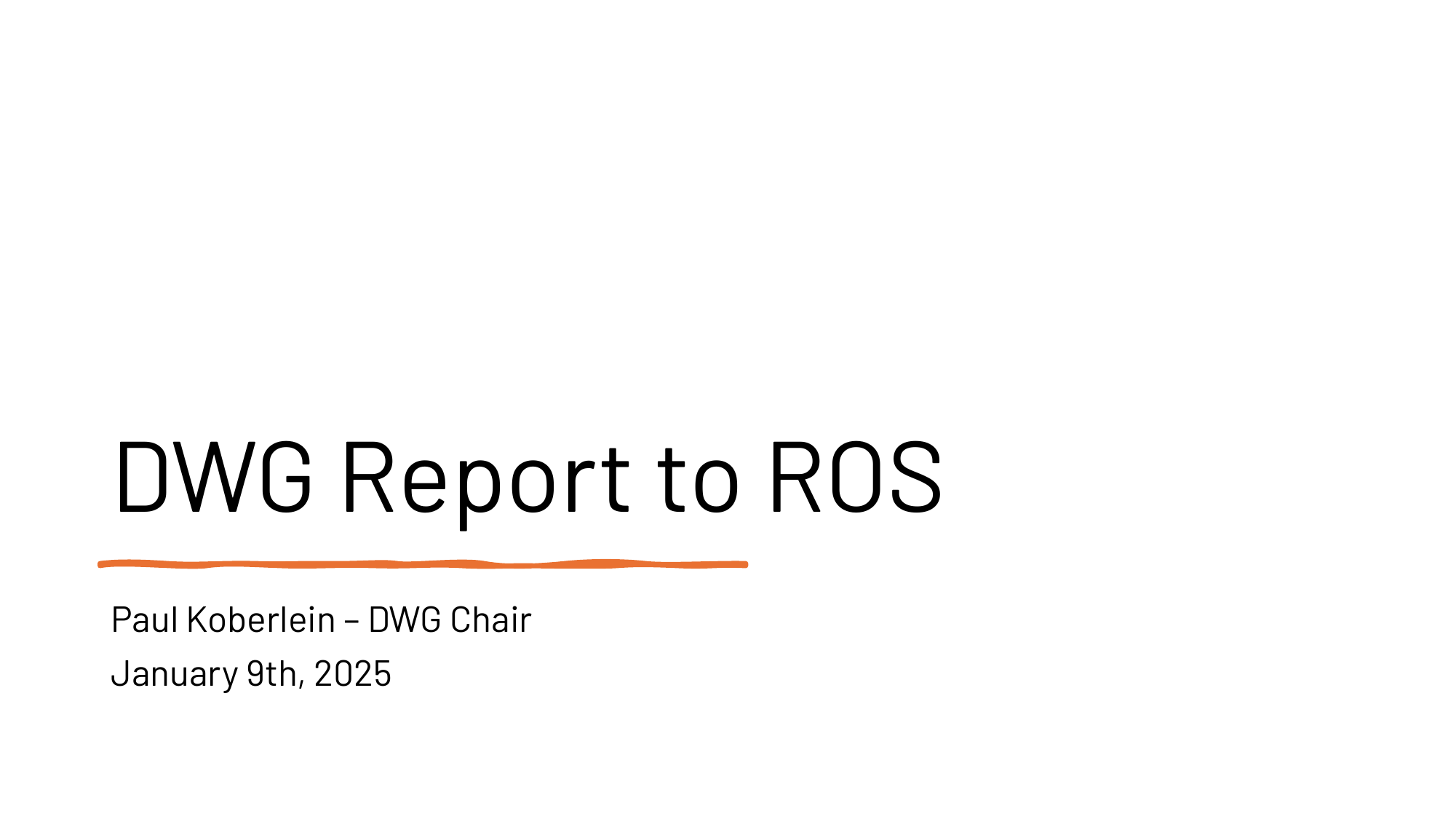

# DWG Report to ROS

Paul Koberlein – DWG Chair
January 9th, 2025